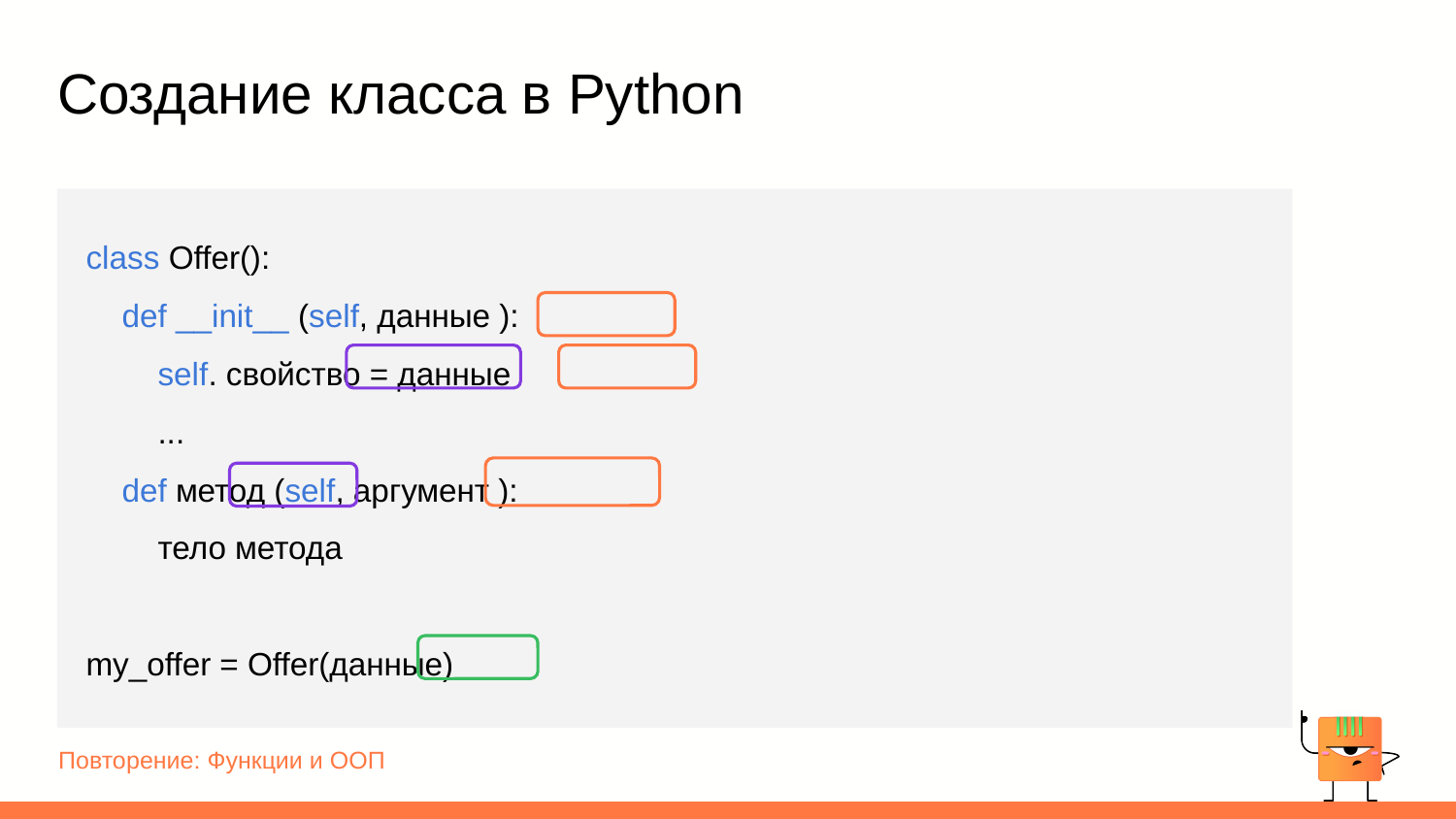

# Создание класса в Python
class Offer():
    def __init__ (self, данные ):
        self. свойство = данные
        ...
    def метод (self, аргумент ):
        тело метода

my_offer = Offer(данные)

Повторение: Функции и ООП